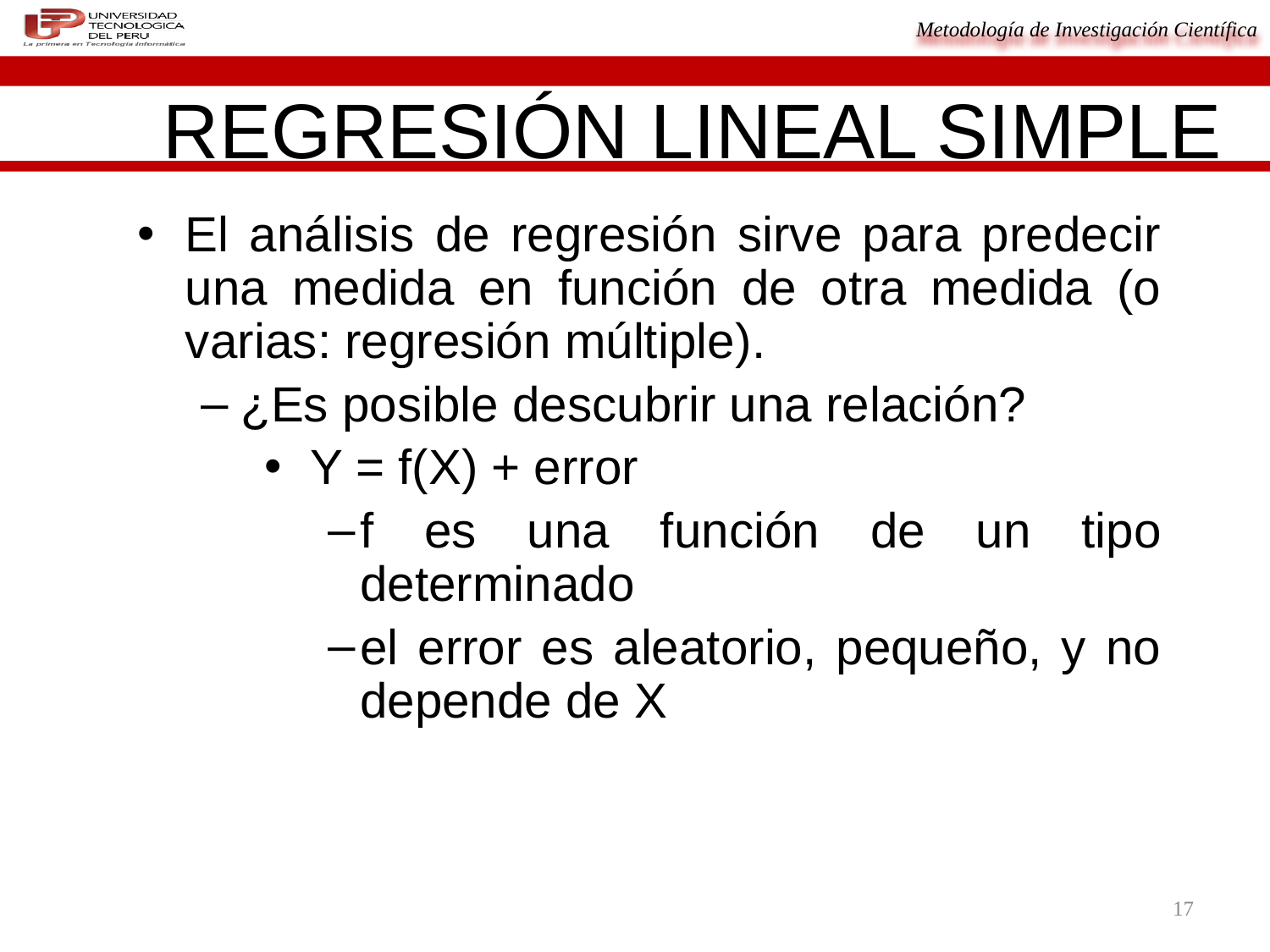

# Regresión lineal simple
El análisis de regresión sirve para predecir una medida en función de otra medida (o varias: regresión múltiple).
¿Es posible descubrir una relación?
 Y = f(X) + error
f es una función de un tipo determinado
el error es aleatorio, pequeño, y no depende de X

17